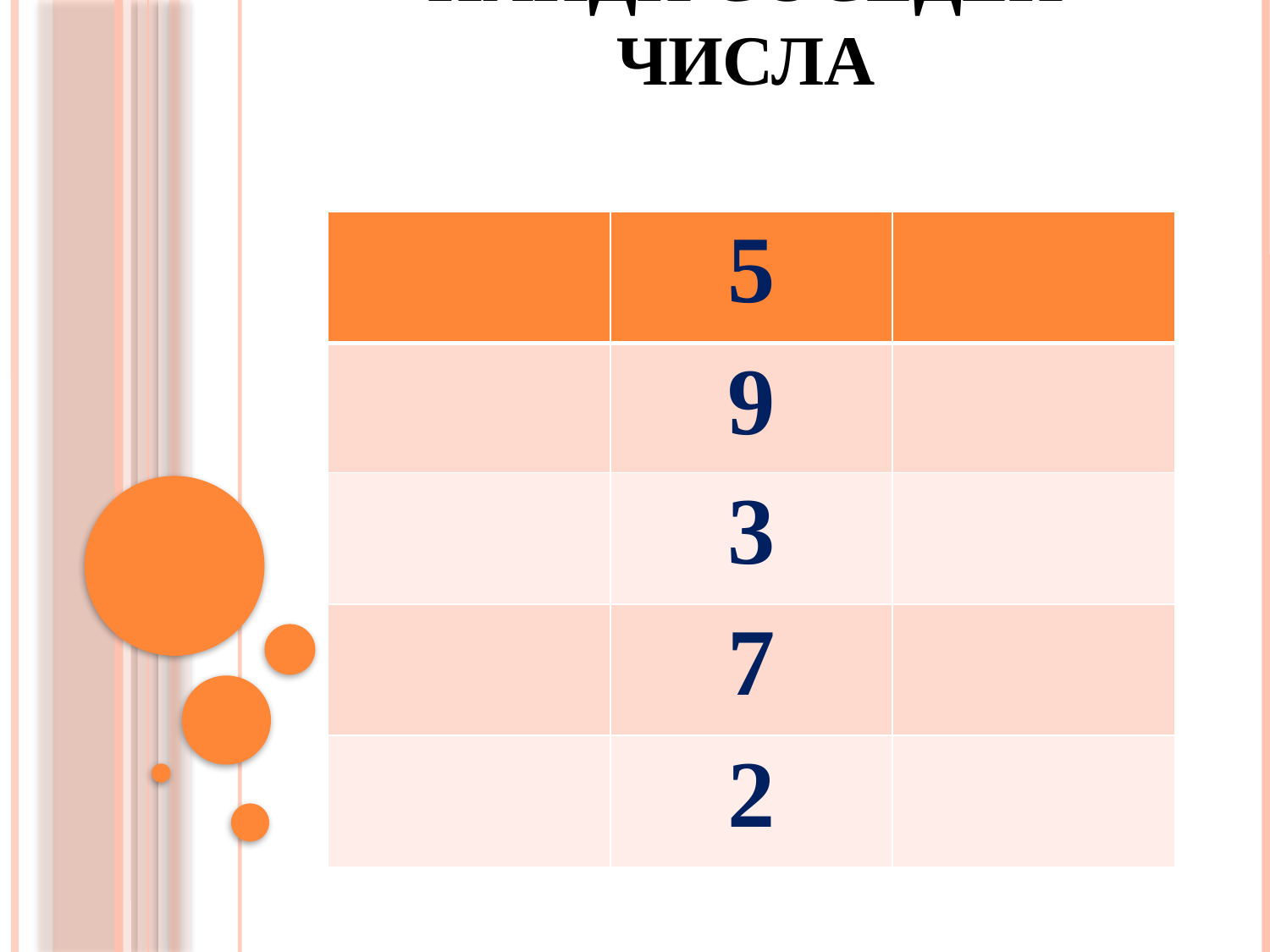

# Найди соседей числа
|  | 5 |  |
| --- | --- | --- |
|  | 9 |  |
|  | 3 |  |
|  | 7 |  |
|  | 2 |  |